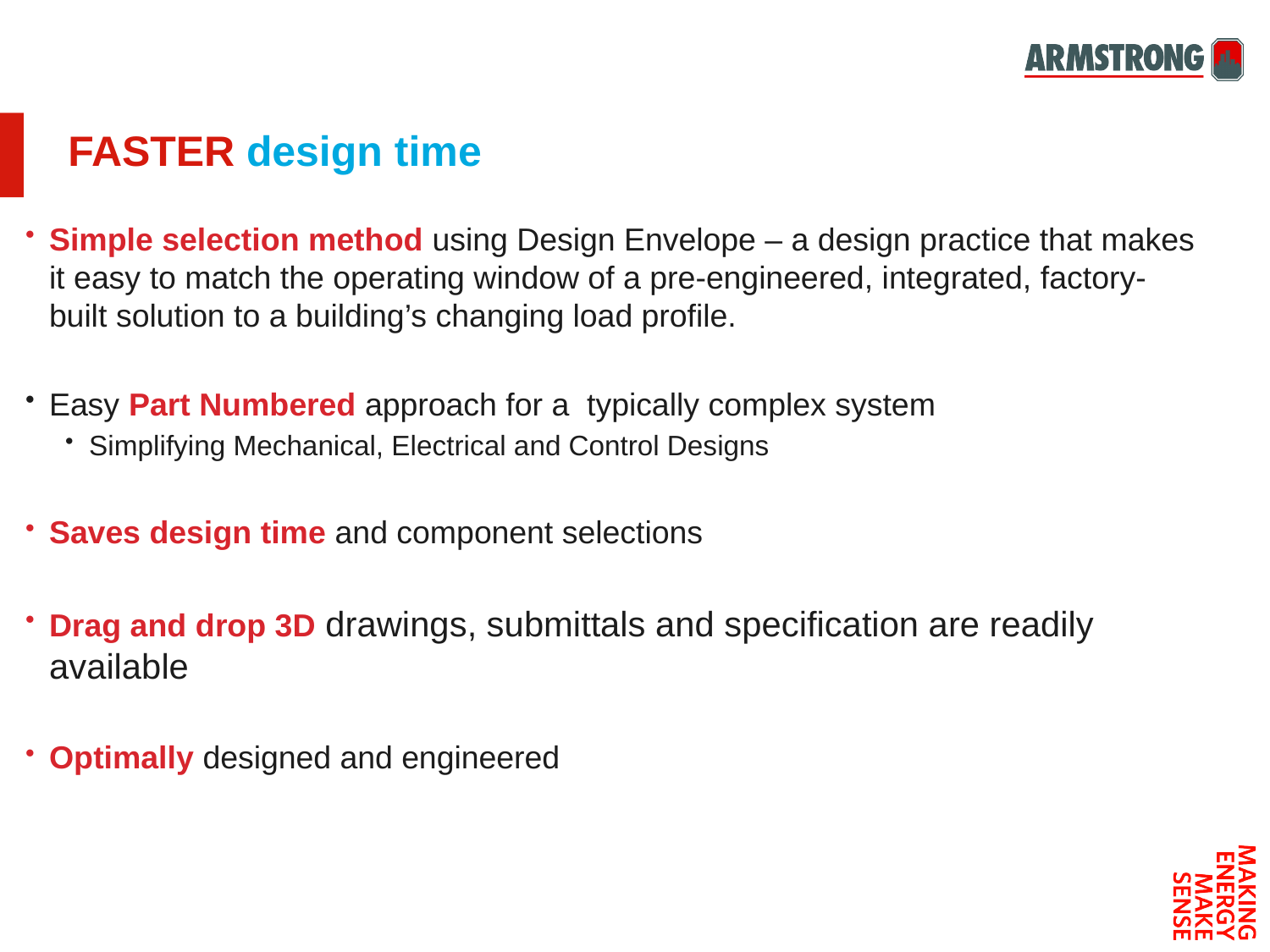

# FASTER design time
Simple selection method using Design Envelope – a design practice that makes it easy to match the operating window of a pre-engineered, integrated, factory-built solution to a building’s changing load profile.

Easy Part Numbered approach for a  typically complex system
Simplifying Mechanical, Electrical and Control Designs

Saves design time and component selections

Drag and drop 3D drawings, submittals and specification are readily available

Optimally designed and engineered